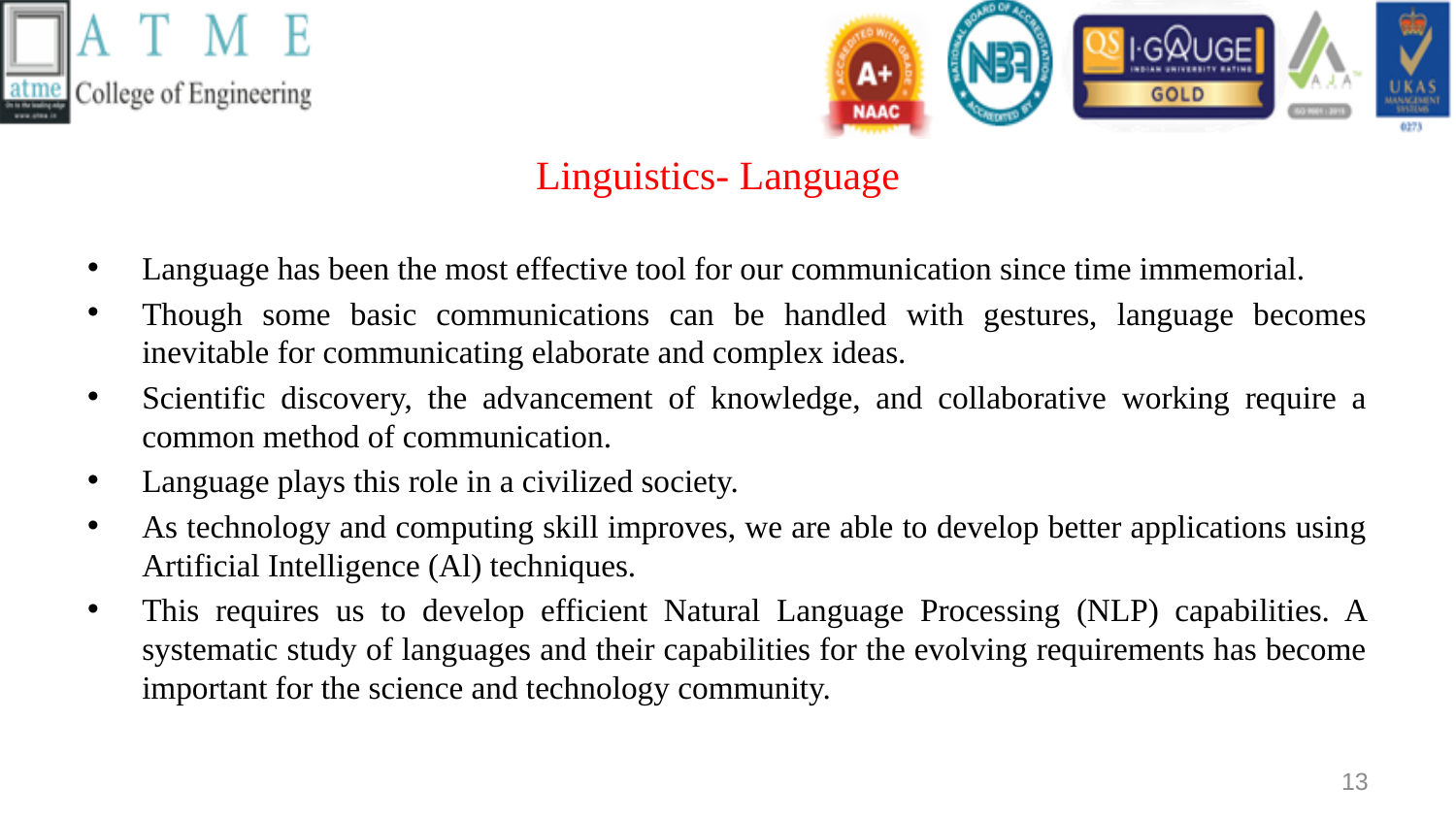

# Linguistics- Language
Language has been the most effective tool for our communication since time immemorial.
Though some basic communications can be handled with gestures, language becomes inevitable for communicating elaborate and complex ideas.
Scientific discovery, the advancement of knowledge, and collaborative working require a common method of communication.
Language plays this role in a civilized society.
As technology and computing skill improves, we are able to develop better applications using Artificial Intelligence (Al) techniques.
This requires us to develop efficient Natural Language Processing (NLP) capabilities. A systematic study of languages and their capabilities for the evolving requirements has become important for the science and technology community.
13